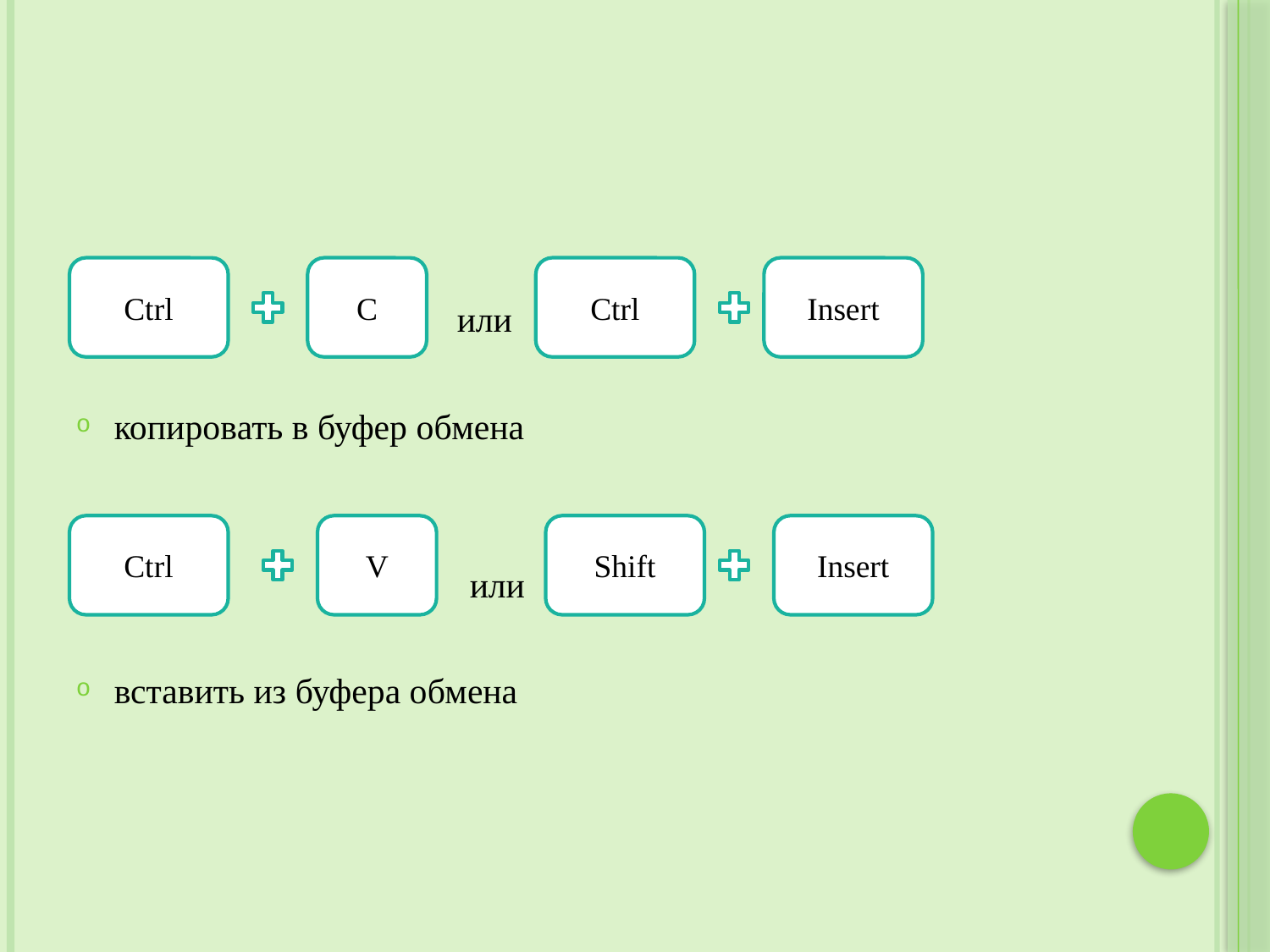

или

копировать в буфер обмена

                                        или

вставить из буфера обмена

Ctrl
C
Ctrl
Insert

Ctrl
V
Shift
Insert